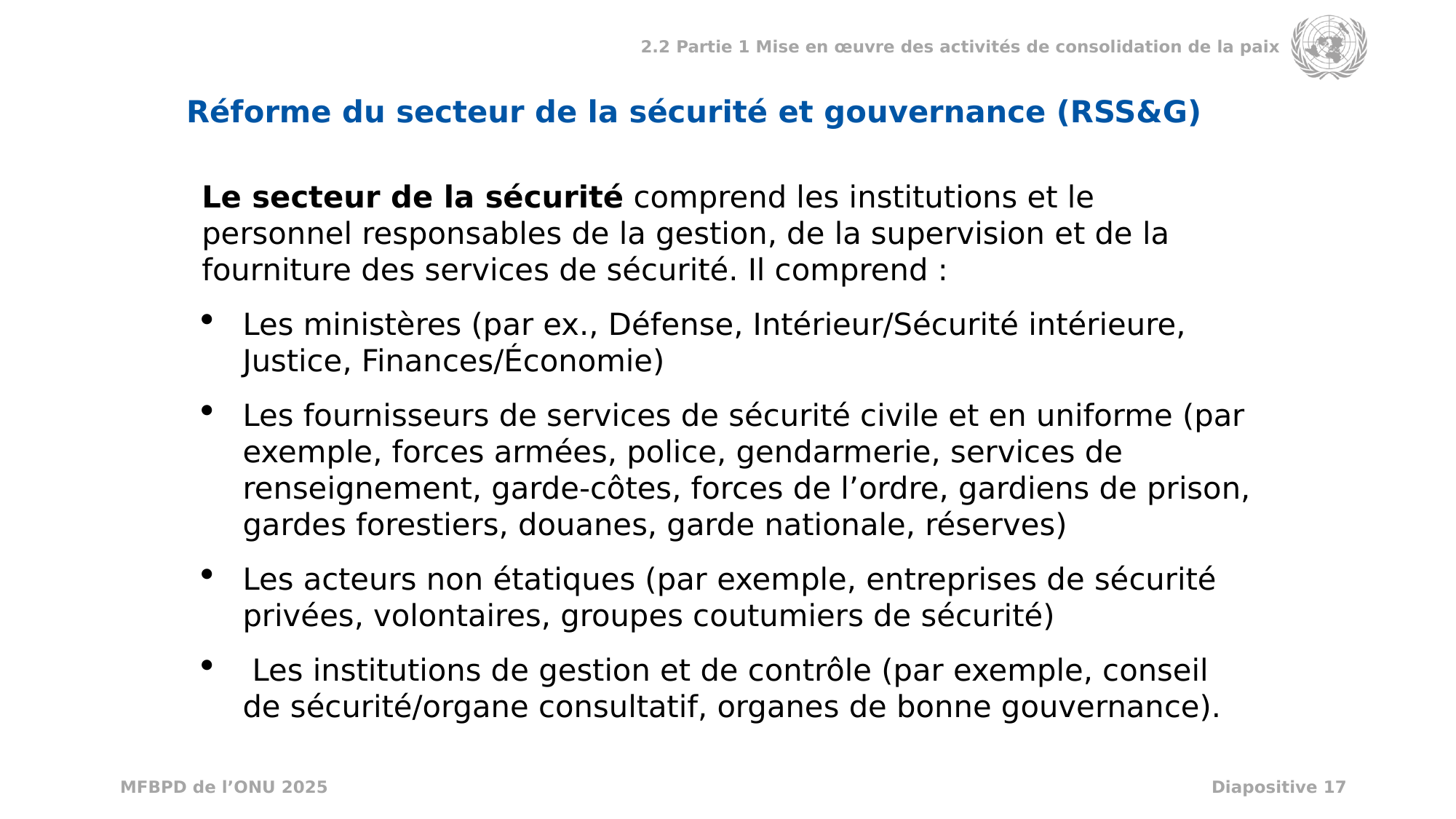

Réforme du secteur de la sécurité et gouvernance (RSS&G)
Le secteur de la sécurité comprend les institutions et le personnel responsables de la gestion, de la supervision et de la fourniture des services de sécurité. Il comprend :
Les ministères (par ex., Défense, Intérieur/Sécurité intérieure, Justice, Finances/Économie)
Les fournisseurs de services de sécurité civile et en uniforme (par exemple, forces armées, police, gendarmerie, services de renseignement, garde-côtes, forces de l’ordre, gardiens de prison, gardes forestiers, douanes, garde nationale, réserves)
Les acteurs non étatiques (par exemple, entreprises de sécurité privées, volontaires, groupes coutumiers de sécurité)
 Les institutions de gestion et de contrôle (par exemple, conseil de sécurité/organe consultatif, organes de bonne gouvernance).